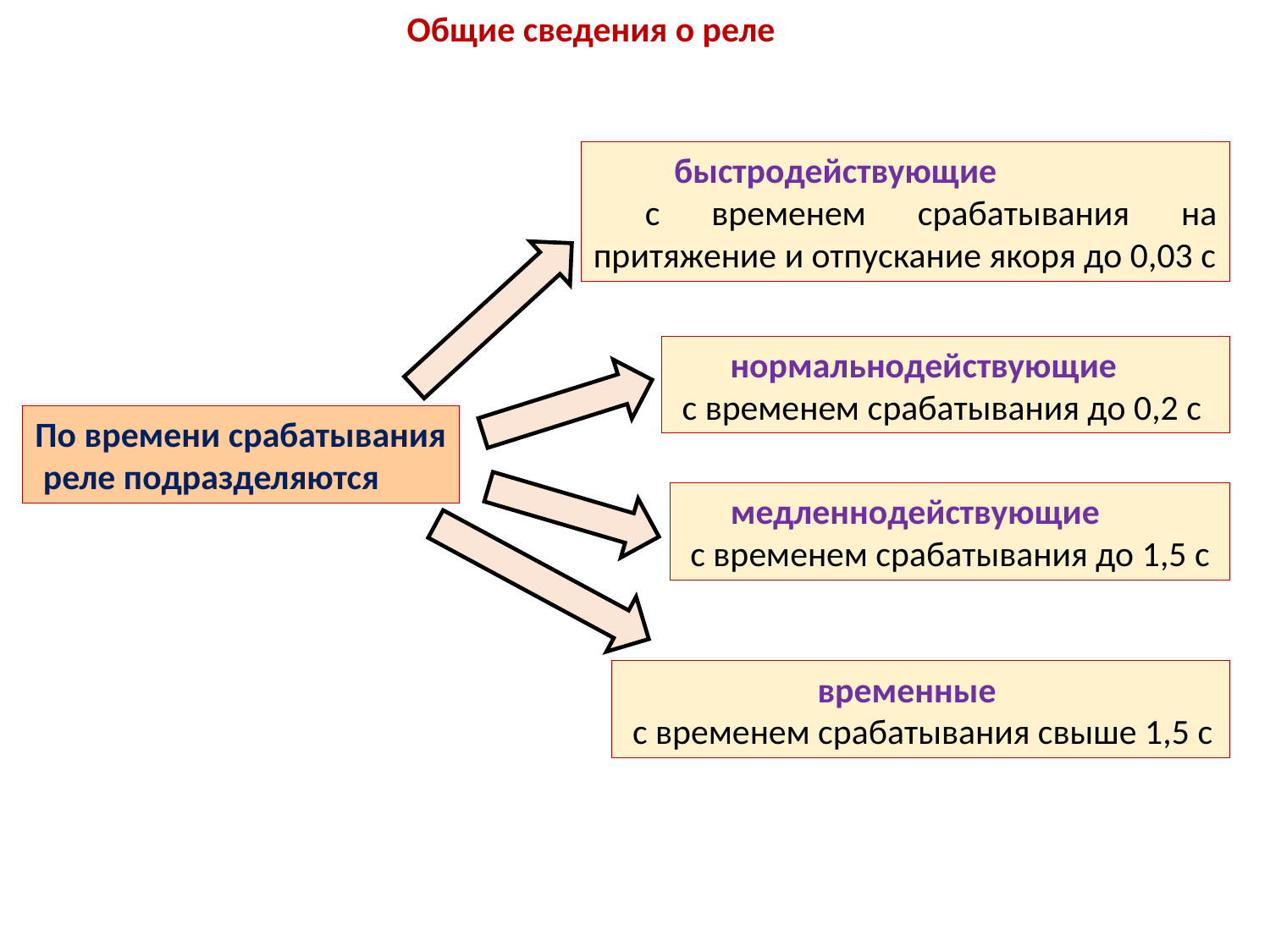

# Общие сведения о реле
          быстродействующие
 с временем срабатывания на притяжение и отпускание якоря до 0,03 с

       нормальнодействующие
 с временем срабатывания до 0,2 с

По времени срабатывания
 реле подразделяются

      медленнодействующие
 с временем срабатывания до 1,5 с
                        временные
 с временем срабатывания свыше 1,5 с